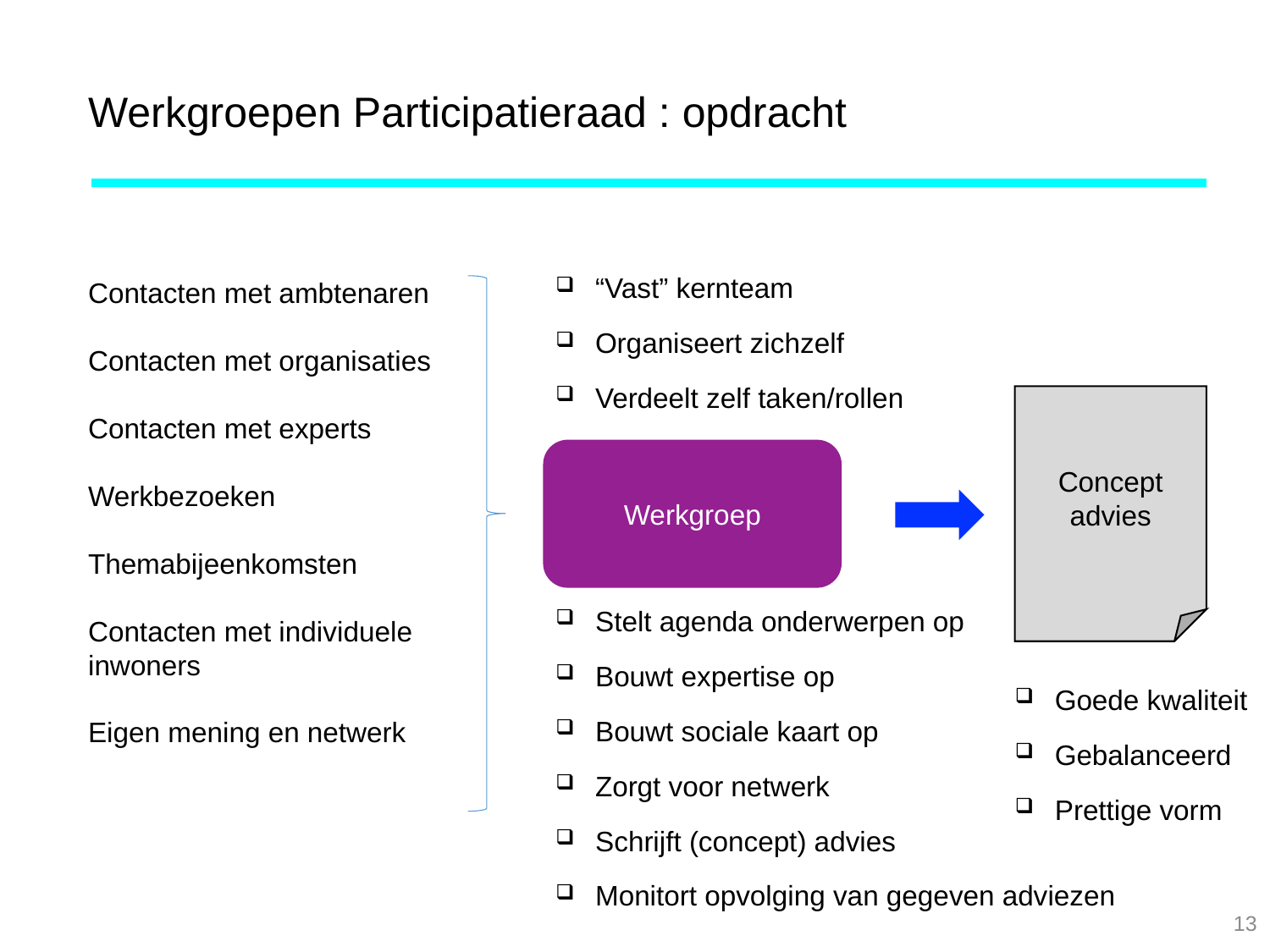

# Werkgroepen Participatieraad : opdracht
“Vast” kernteam
Organiseert zichzelf
Verdeelt zelf taken/rollen
Contacten met ambtenaren

Contacten met organisaties

Contacten met experts

Werkbezoeken

Themabijeenkomsten

Contacten met individuele inwoners

Eigen mening en netwerk

Concept
advies
Werkgroep

Stelt agenda onderwerpen op
Bouwt expertise op
Bouwt sociale kaart op
Zorgt voor netwerk
Schrijft (concept) advies
Monitort opvolging van gegeven adviezen
Goede kwaliteit
Gebalanceerd
Prettige vorm
13